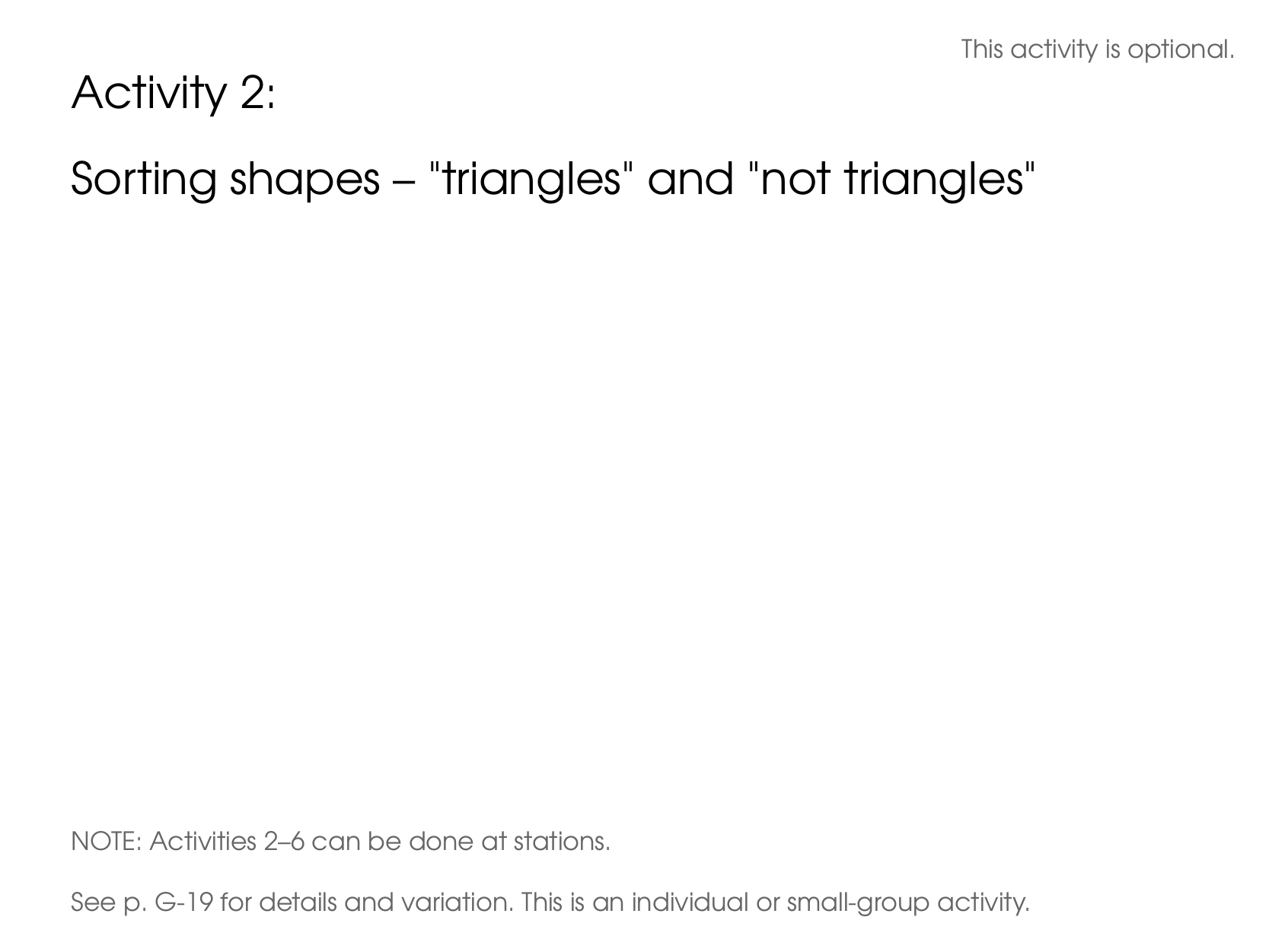

This activity is optional.
Activity 2:
Sorting shapes – "triangles" and "not triangles"
NOTE: Activities 2–6 can be done at stations.
See p. G-19 for details and variation. This is an individual or small-group activity.